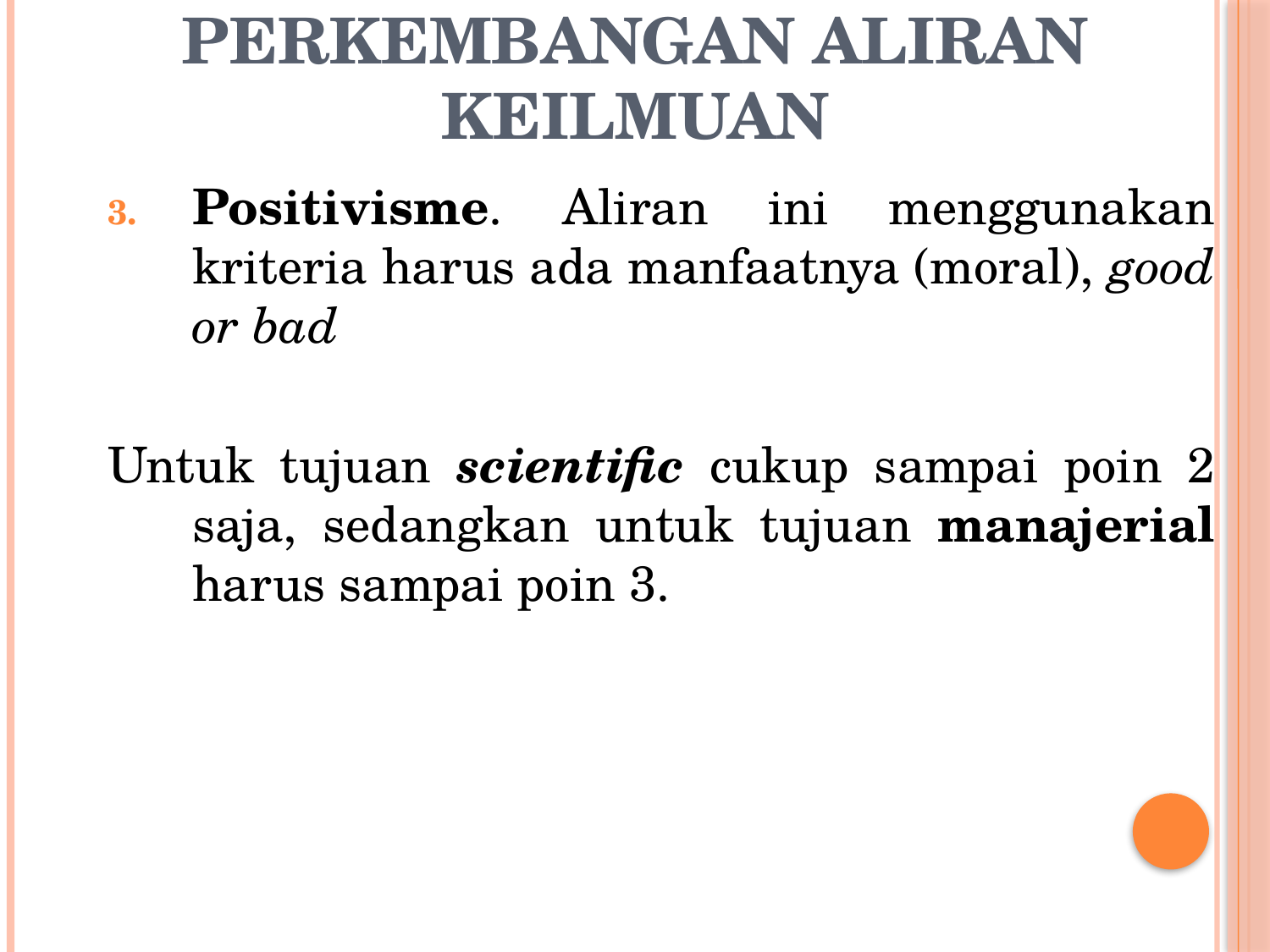

# Perkembangan Aliran Keilmuan
Positivisme. Aliran ini menggunakan kriteria harus ada manfaatnya (moral), good or bad

Untuk tujuan scientific cukup sampai poin 2 saja, sedangkan untuk tujuan manajerial harus sampai poin 3.